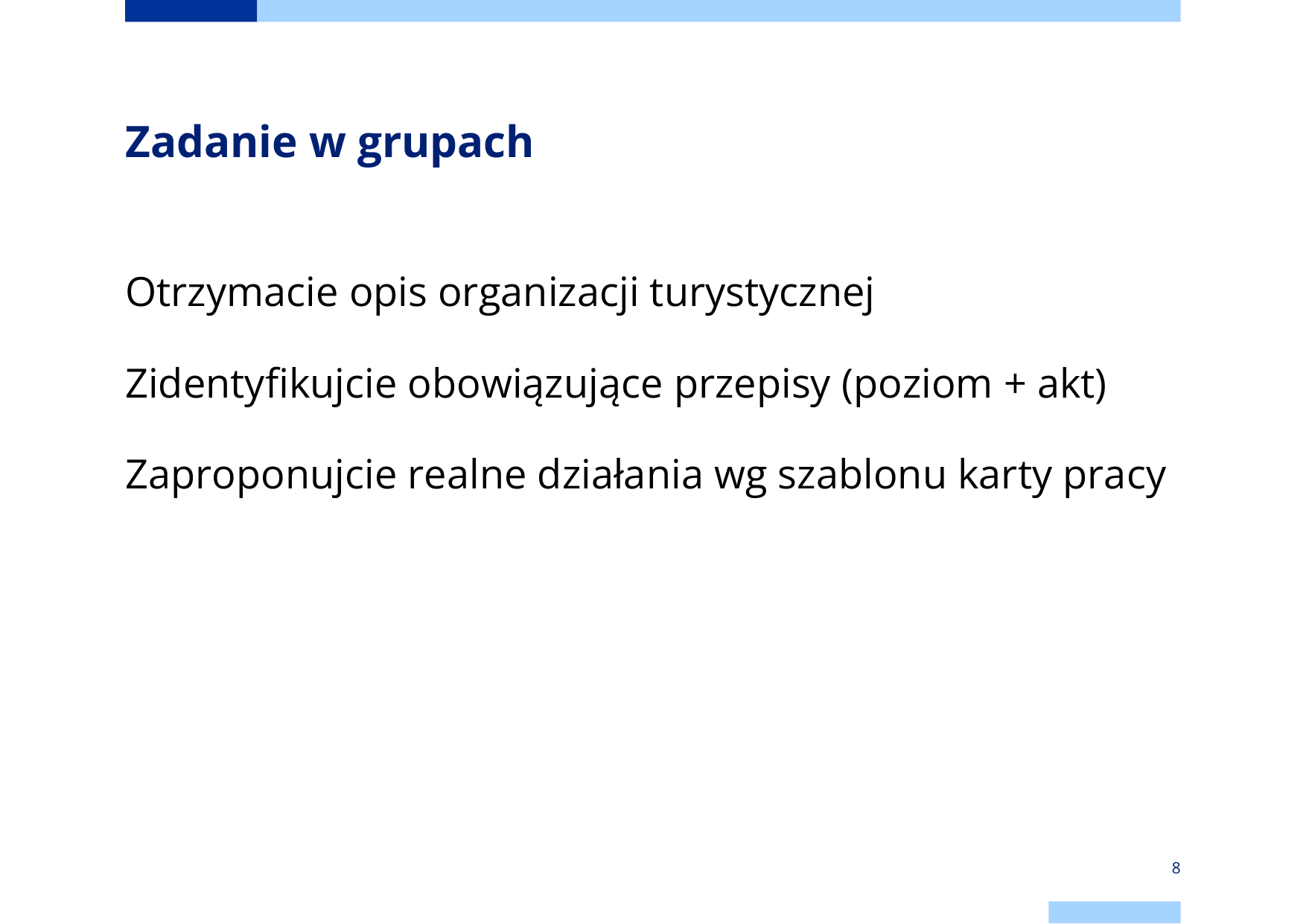

# Zadanie w grupach
Otrzymacie opis organizacji turystycznej
Zidentyfikujcie obowiązujące przepisy (poziom + akt)
Zaproponujcie realne działania wg szablonu karty pracy
8